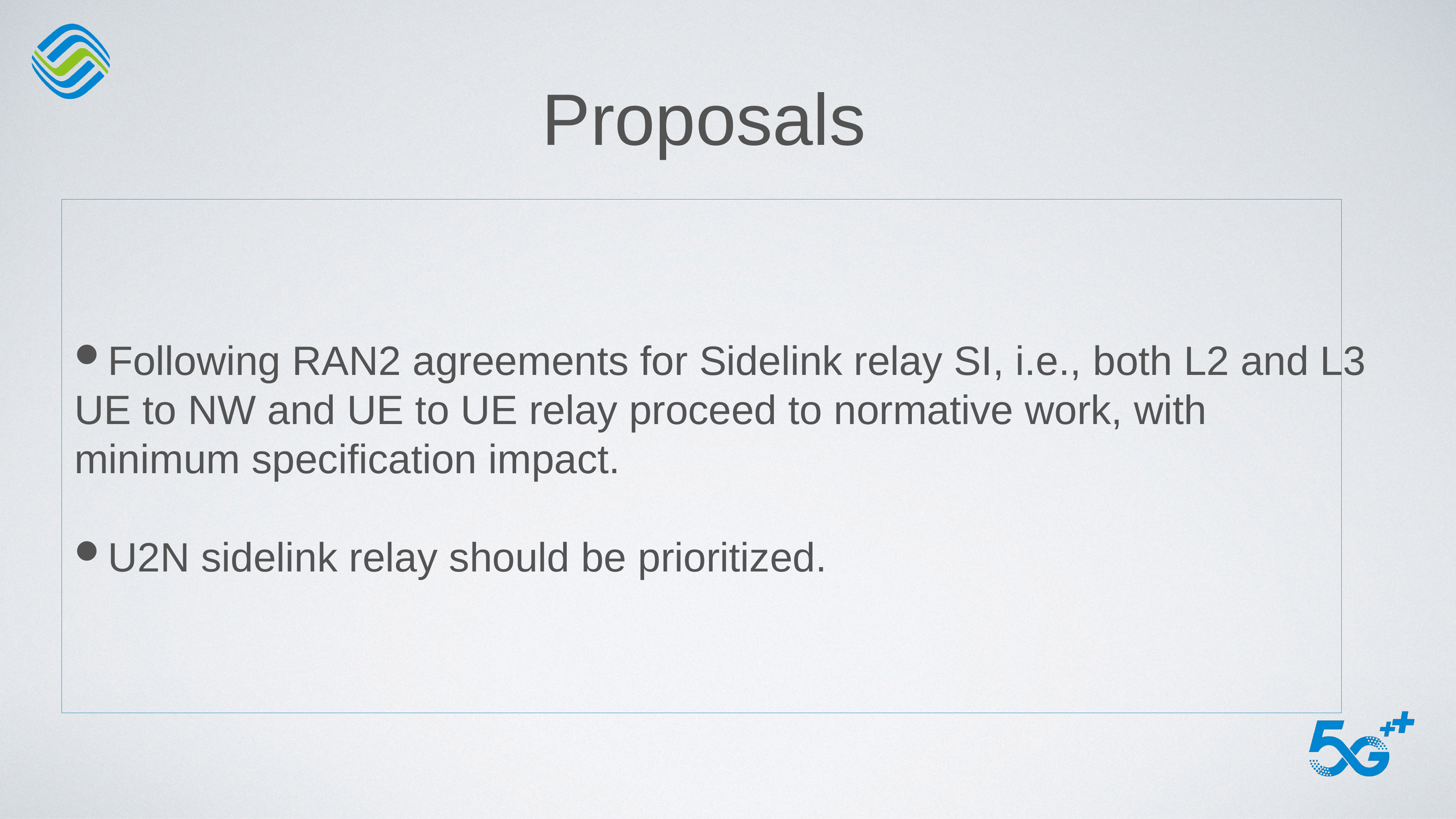

# Proposals

Following RAN2 agreements for Sidelink relay SI, i.e., both L2 and L3 UE to NW and UE to UE relay proceed to normative work, with minimum specification impact.
U2N sidelink relay should be prioritized.